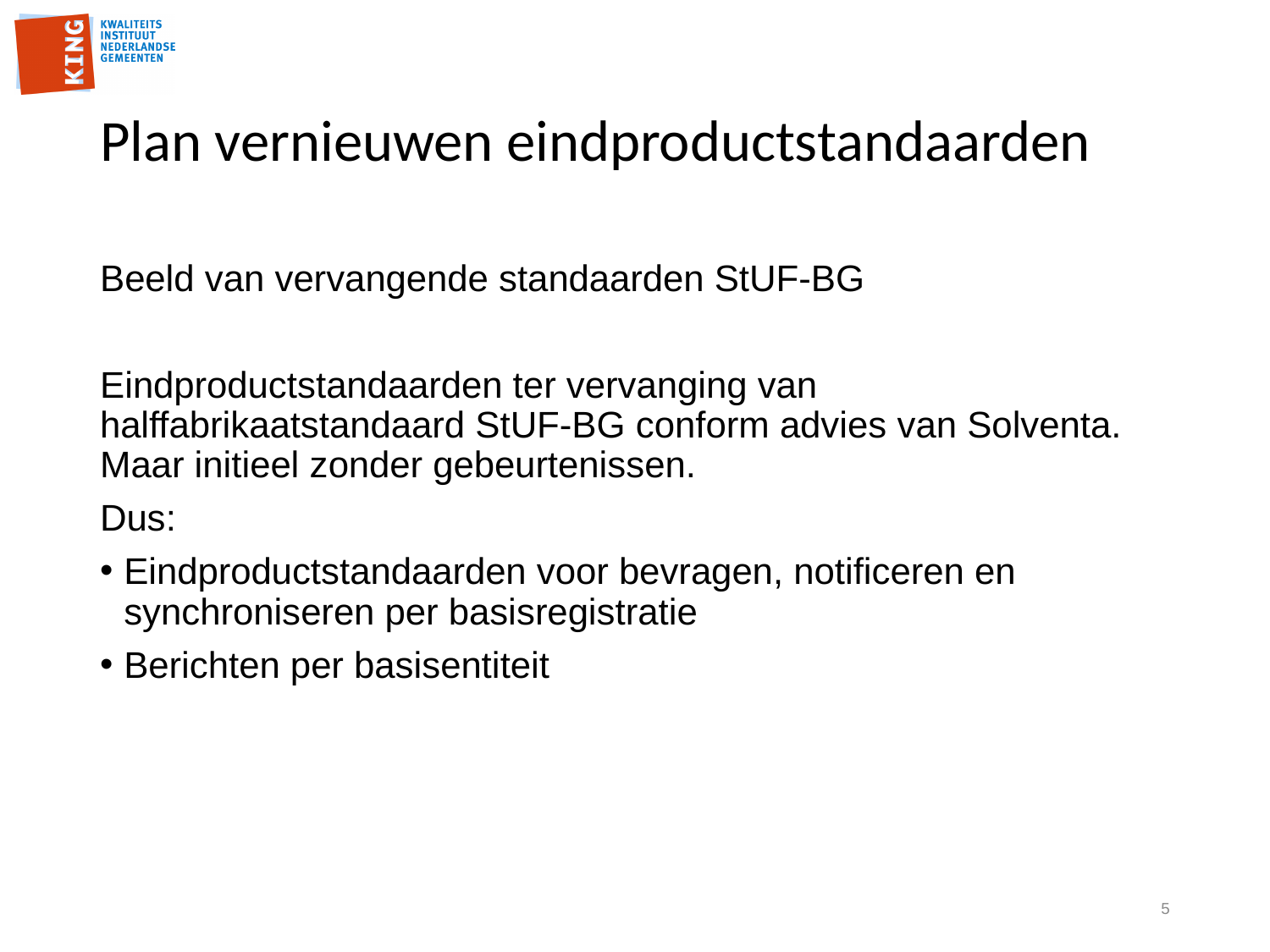

# Plan vernieuwen eindproductstandaarden
Beeld van vervangende standaarden StUF-BG

Eindproductstandaarden ter vervanging van halffabrikaatstandaard StUF-BG conform advies van Solventa. Maar initieel zonder gebeurtenissen.
Dus:
Eindproductstandaarden voor bevragen, notificeren en synchroniseren per basisregistratie
Berichten per basisentiteit
5